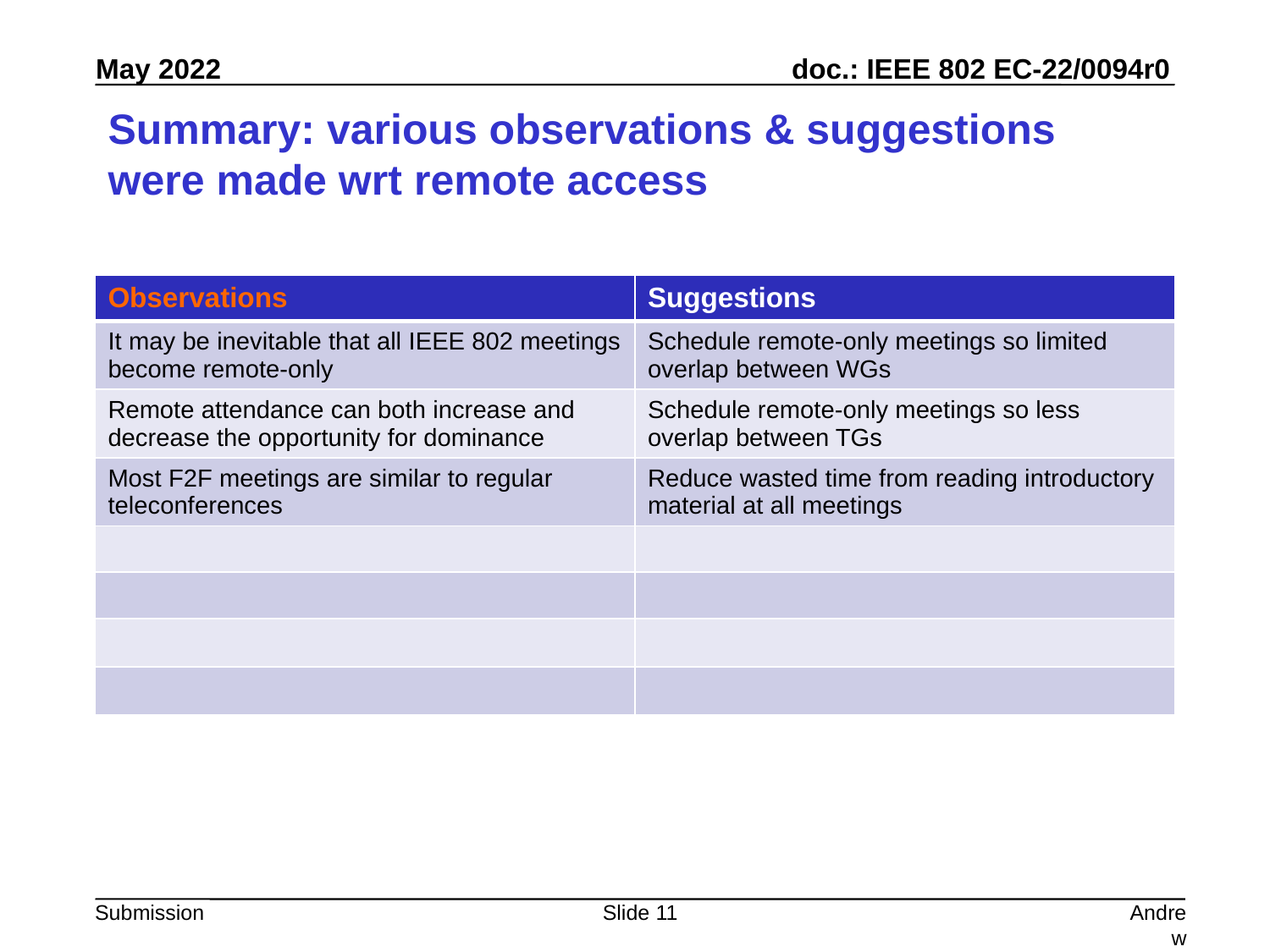

# Summary: various observations & suggestions were made wrt remote access
| Observations | Suggestions |
| --- | --- |
| It may be inevitable that all IEEE 802 meetings become remote-only | Schedule remote-only meetings so limited overlap between WGs |
| Remote attendance can both increase and decrease the opportunity for dominance | Schedule remote-only meetings so less overlap between TGs |
| Most F2F meetings are similar to regular teleconferences | Reduce wasted time from reading introductory material at all meetings |
|  |  |
|  |  |
|  |  |
|  |  |
Slide 11
Andrew Myles, Cisco